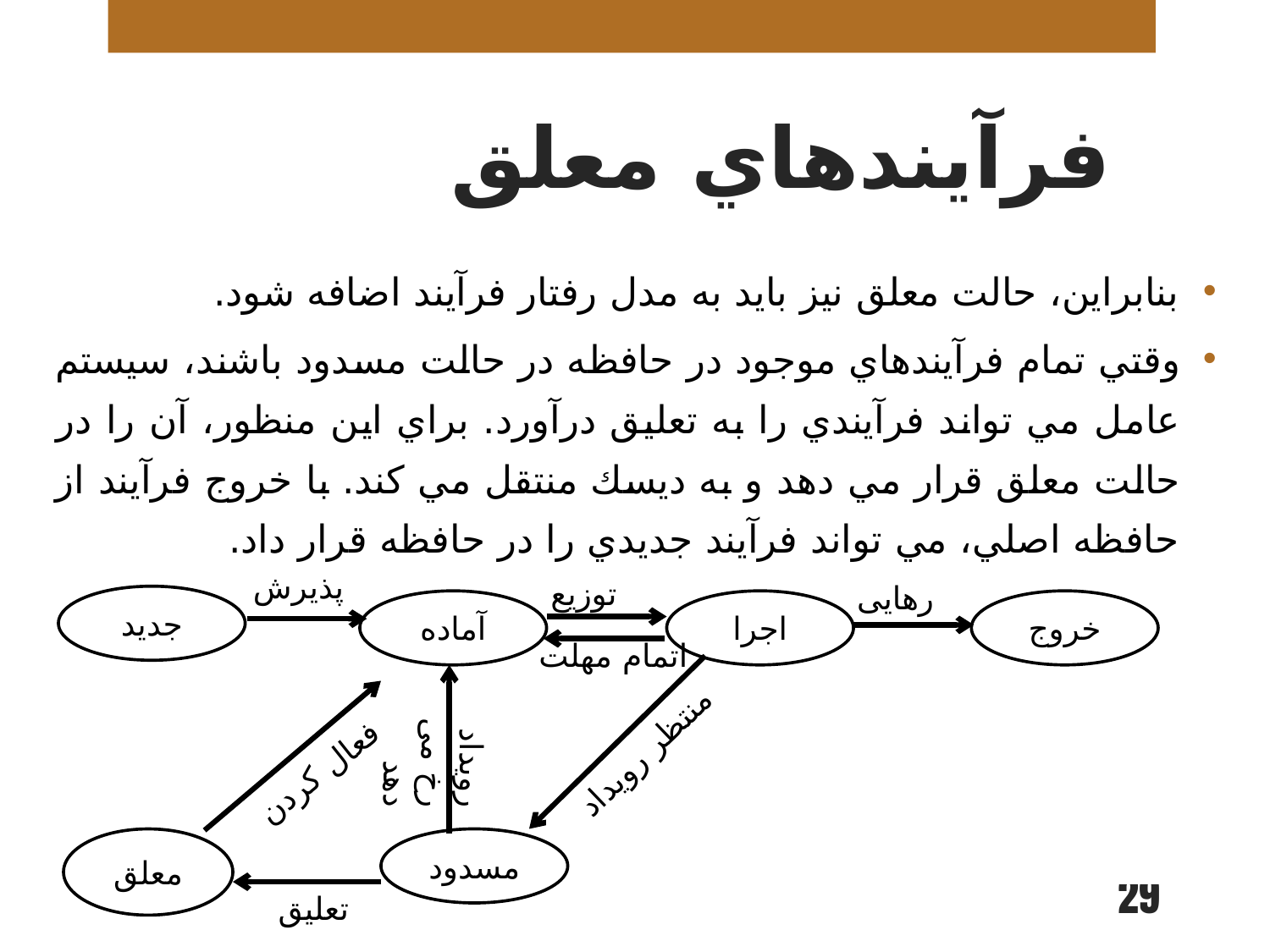

# فرآيندهاي معلق
بنابراین، حالت معلق نيز بايد به مدل رفتار فرآيند اضافه شود.
وقتي تمام فرآيندهاي موجود در حافظه در حالت مسدود باشند، سيستم عامل مي تواند فرآيندي را به تعليق درآورد. براي اين منظور، آن را در حالت معلق قرار مي دهد و به ديسك منتقل مي كند. با خروج فرآيند از حافظه اصلي، مي تواند فرآيند جديدي را در حافظه قرار داد.
پذیرش
توزیع
رهایی
جدید
آماده
اجرا
خروج
اتمام مهلت
رویداد رخ می دهد
منتظر رویداد
فعال کردن
معلق
مسدود

29
تعلیق